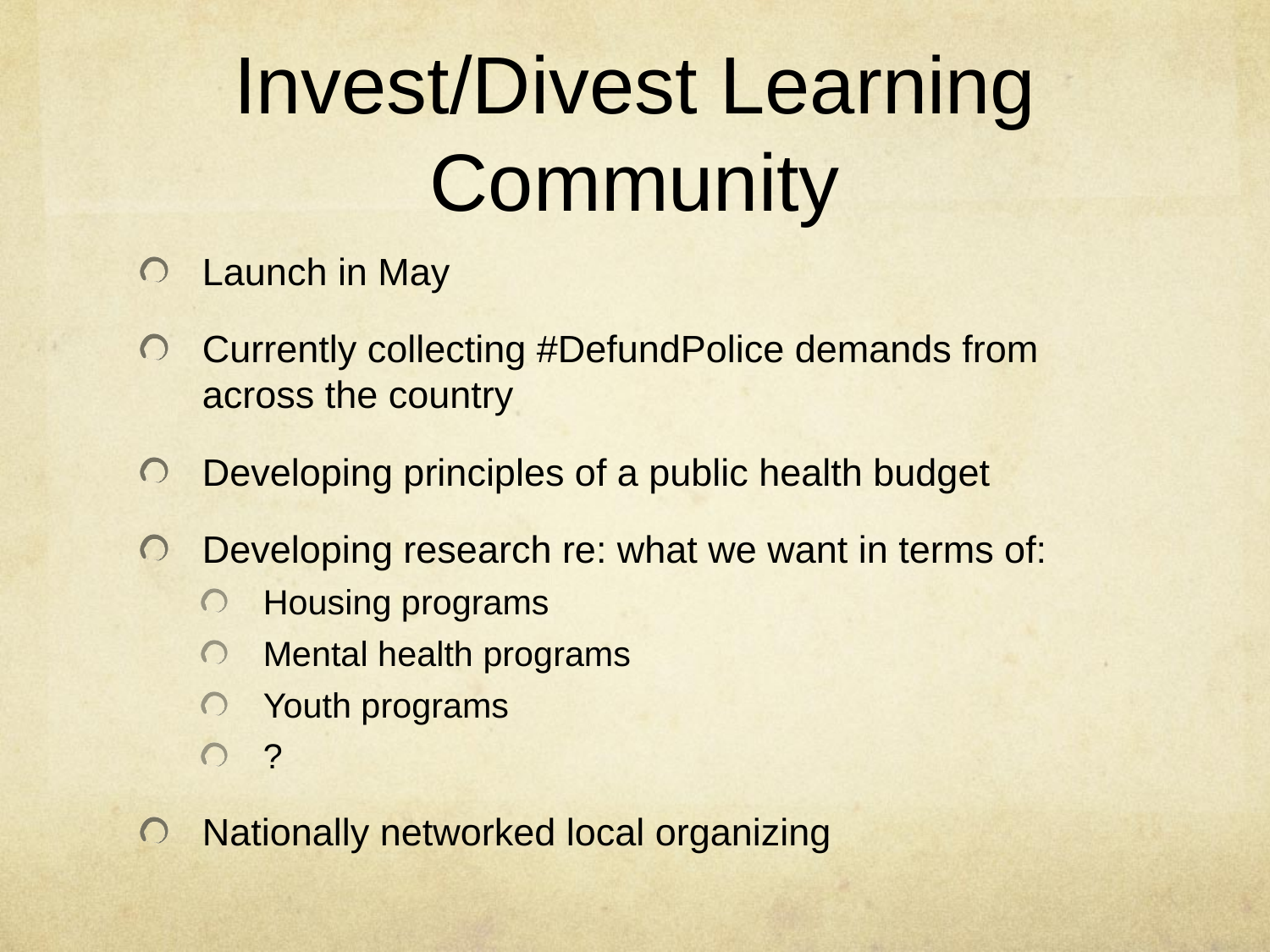

# Invest/Divest Learning Community
Launch in May
Currently collecting #DefundPolice demands from across the country
Developing principles of a public health budget
Developing research re: what we want in terms of:
Housing programs
Mental health programs
Youth programs
?
Nationally networked local organizing